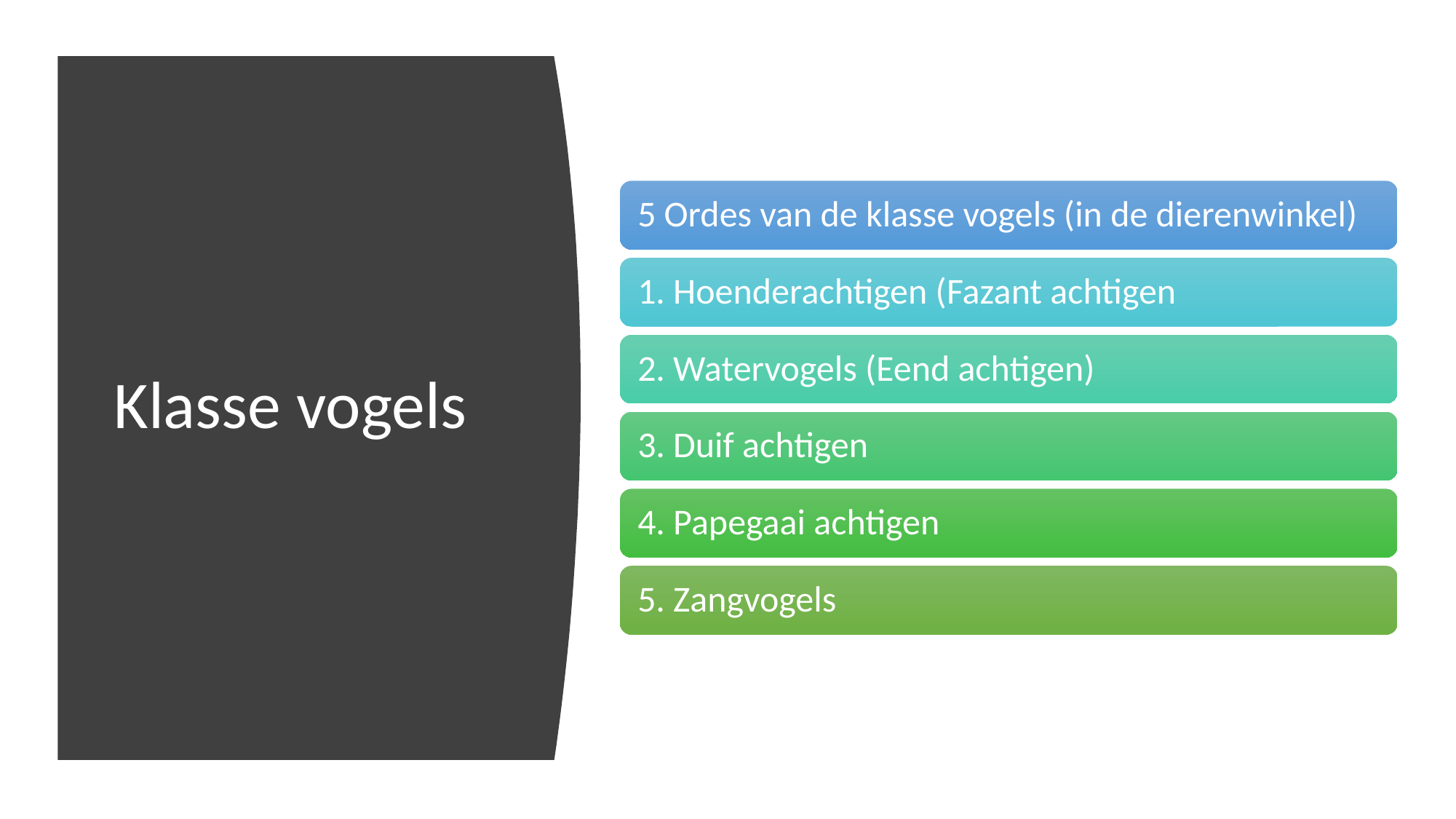

5 Ordes van de klasse vogels (in de dierenwinkel)
1. Hoenderachtigen (Fazant achtigen
2. Watervogels (Eend achtigen)
3. Duif achtigen
4. Papegaai achtigen
5. Zangvogels

# Klasse vogels